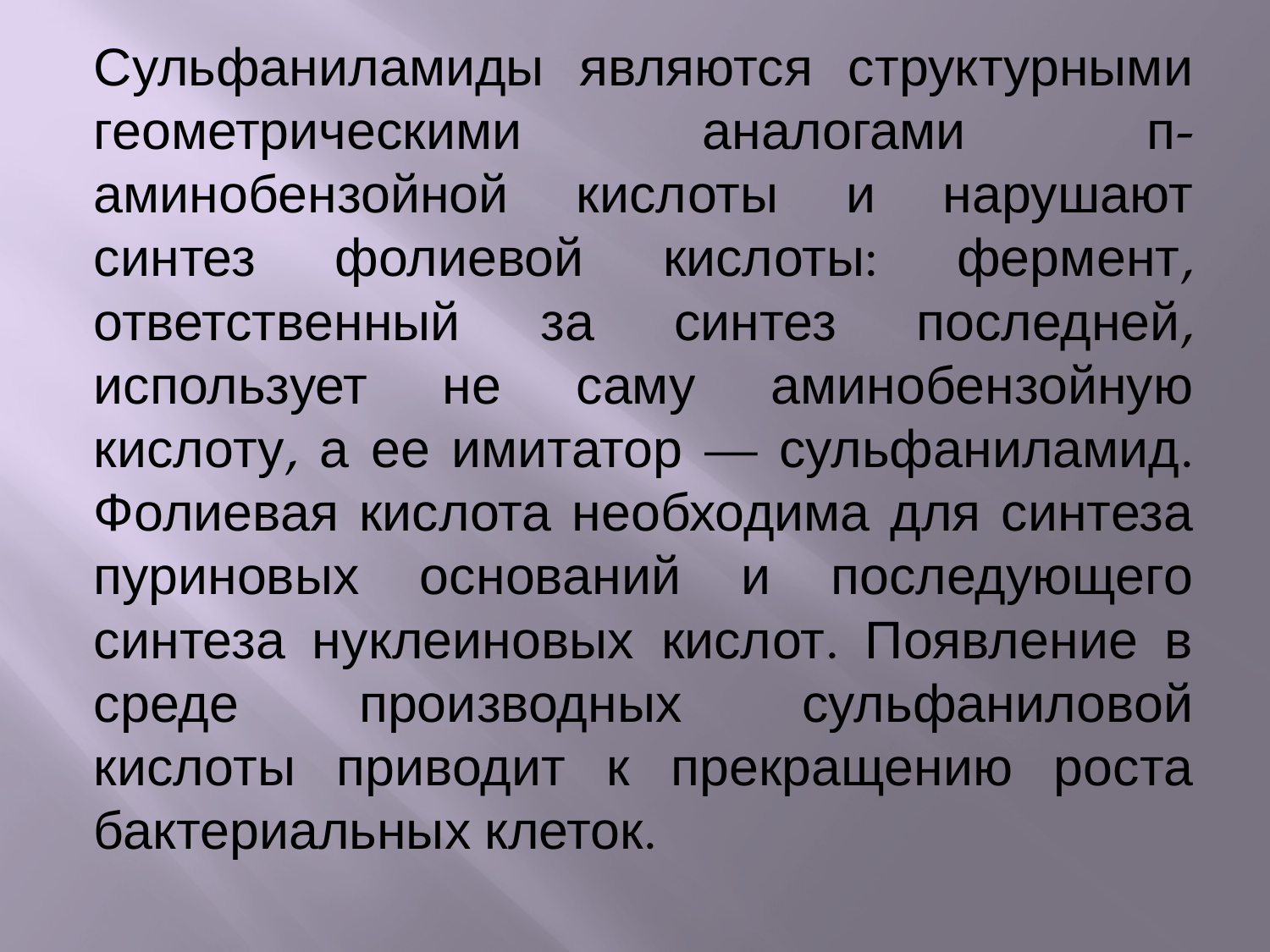

Сульфаниламиды являются структурными геометрическими аналогами п-аминобензойной кислоты и нарушают синтез фолиевой кислоты: фермент, ответственный за синтез последней, использует не саму аминобензойную кислоту, а ее имитатор — сульфаниламид. Фолиевая кислота необходима для синтеза пуриновых оснований и последующего синтеза нуклеиновых кислот. Появление в среде производных сульфаниловой кислоты приводит к прекращению роста бактериальных клеток.

#